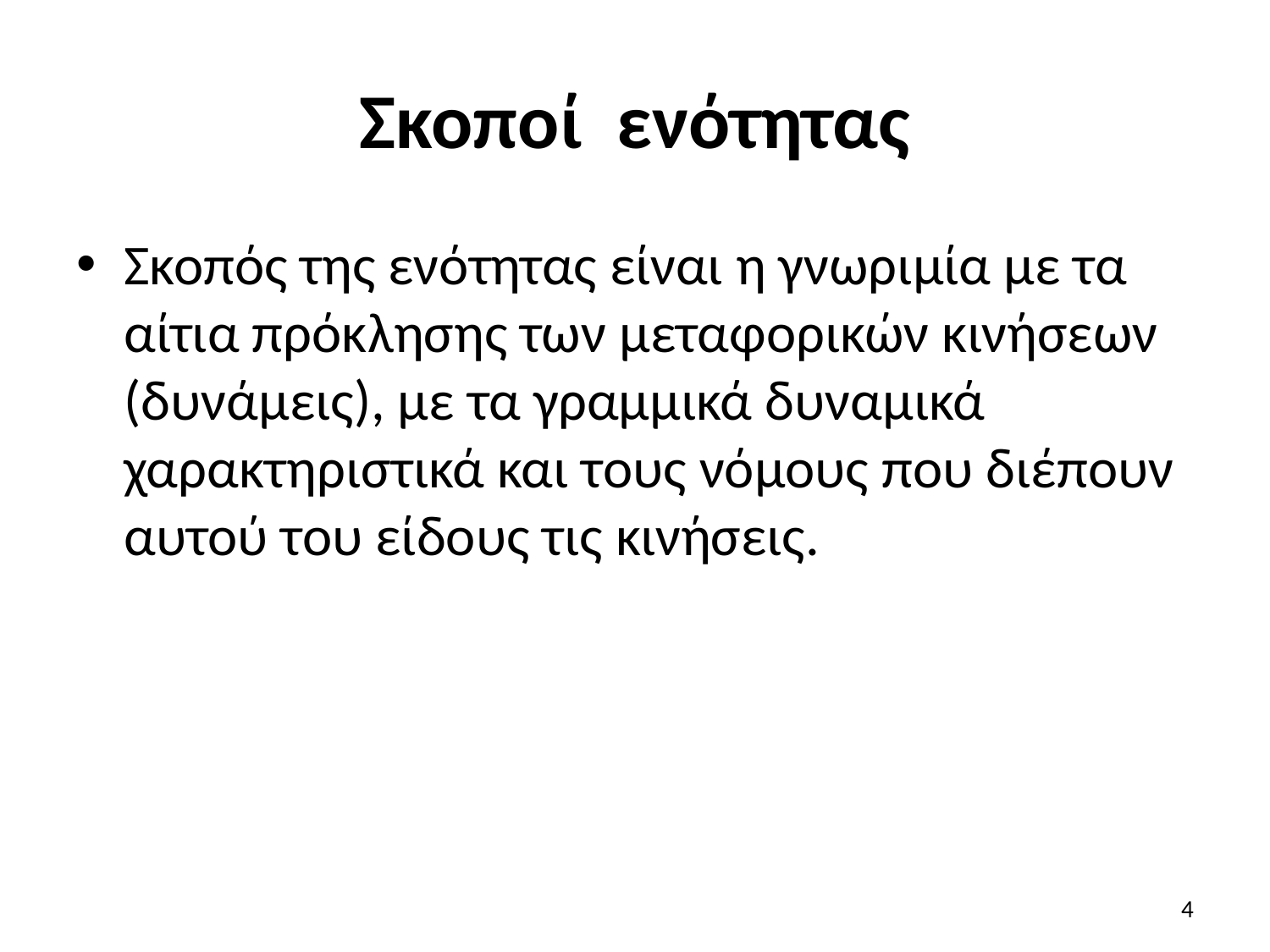

# Σκοποί  ενότητας
Σκοπός της ενότητας είναι η γνωριμία με τα αίτια πρόκλησης των μεταφορικών κινήσεων (δυνάμεις), με τα γραμμικά δυναμικά χαρακτηριστικά και τους νόμους που διέπουν αυτού του είδους τις κινήσεις.
4